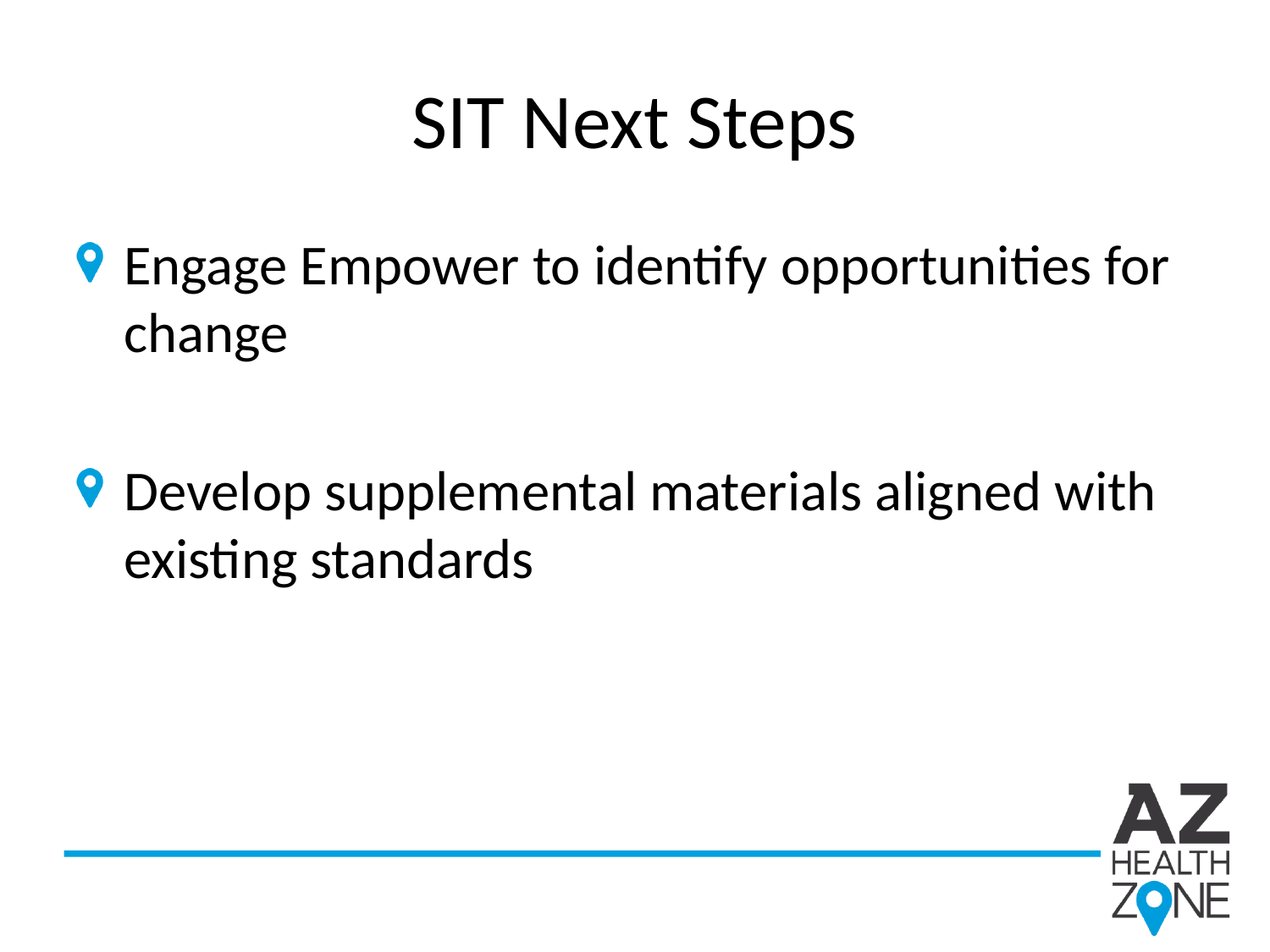

# SIT Next Steps
Engage Empower to identify opportunities for change

Develop supplemental materials aligned with existing standards